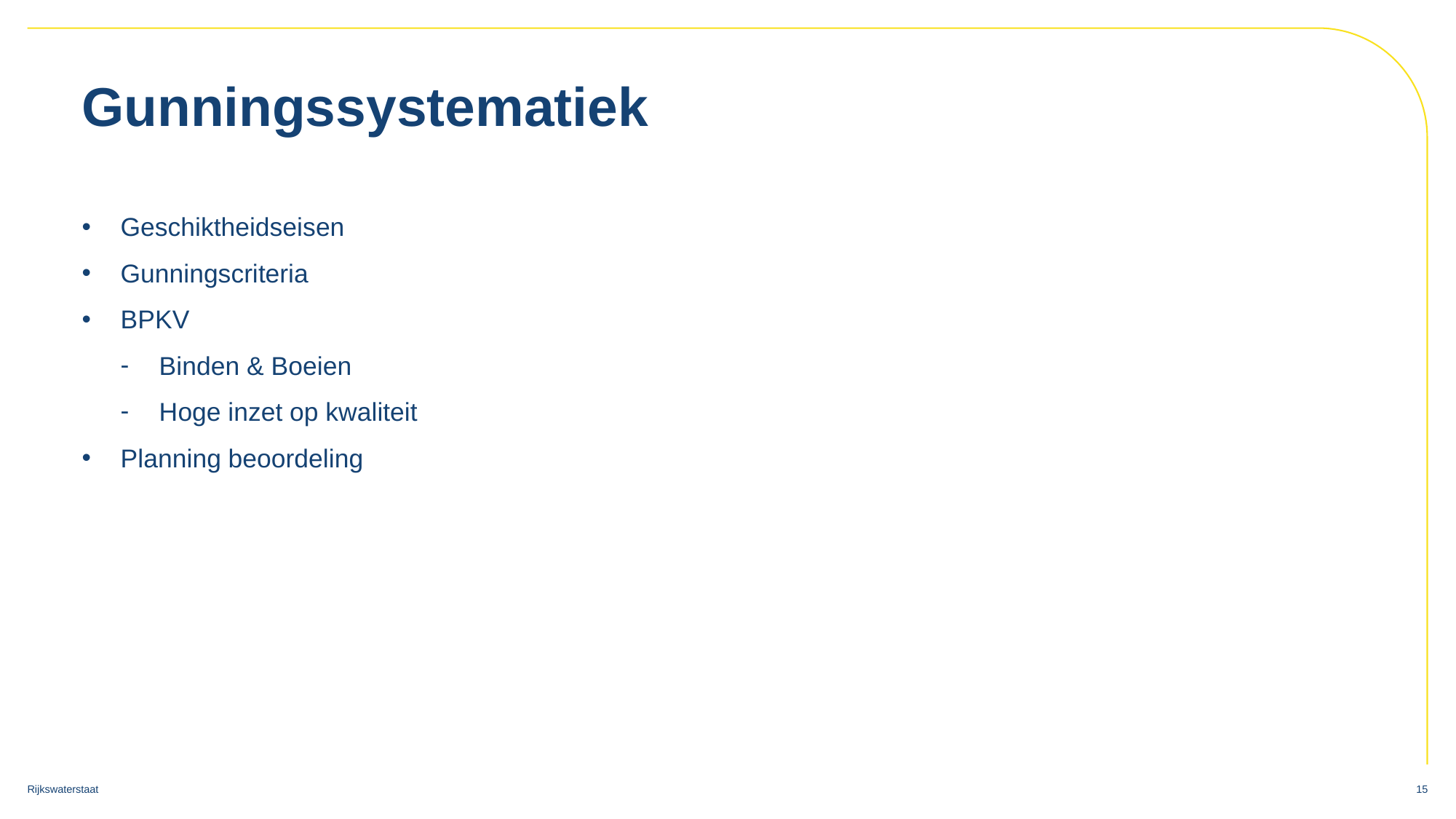

# Gunningssystematiek
Geschiktheidseisen
Gunningscriteria
BPKV
Binden & Boeien
Hoge inzet op kwaliteit
Planning beoordeling
15